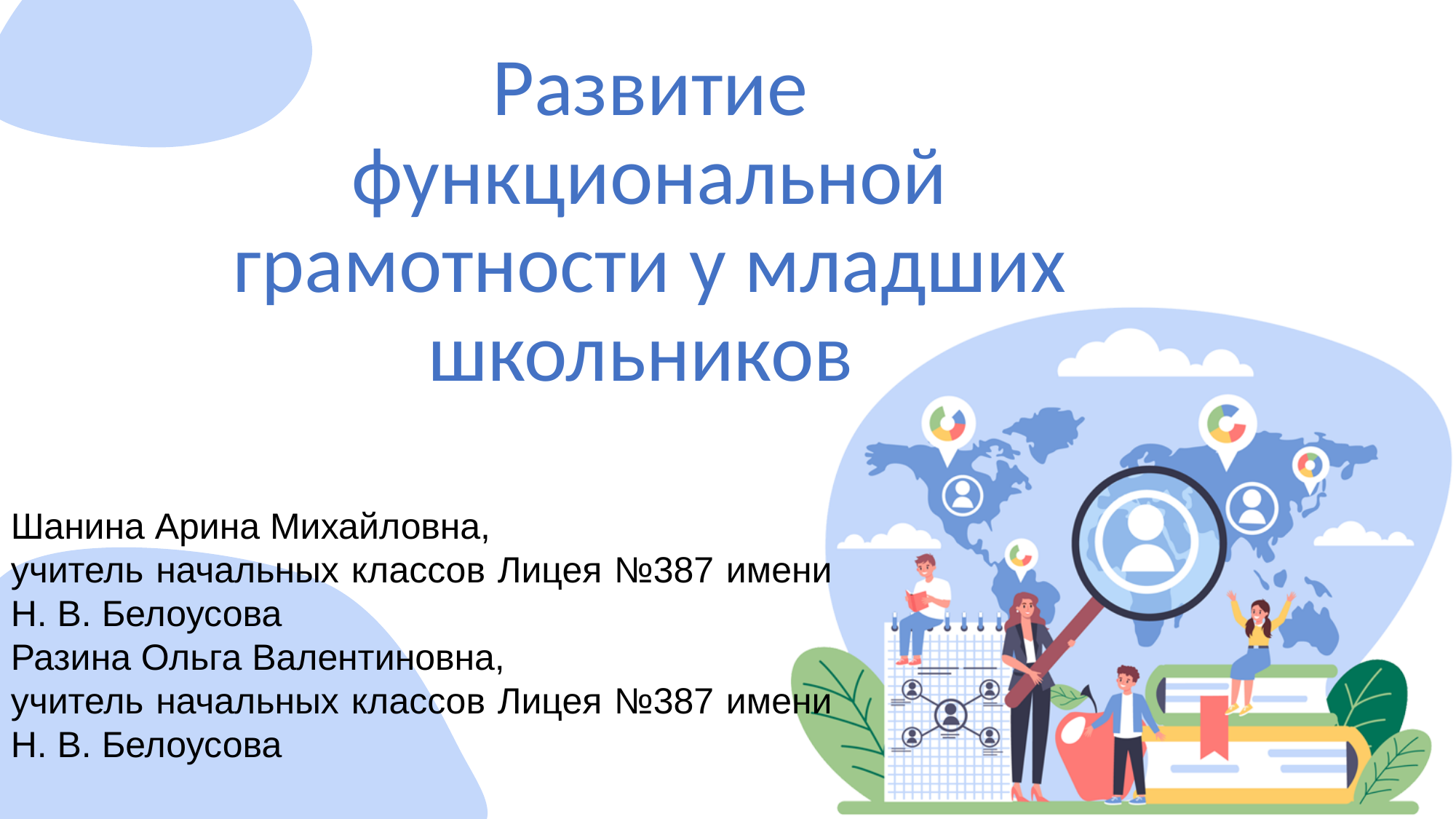

# Развитие функциональной грамотности у младших школьников
Шанина Арина Михайловна,
учитель начальных классов Лицея №387 имени Н. В. Белоусова
Разина Ольга Валентиновна,
учитель начальных классов Лицея №387 имени Н. В. Белоусова